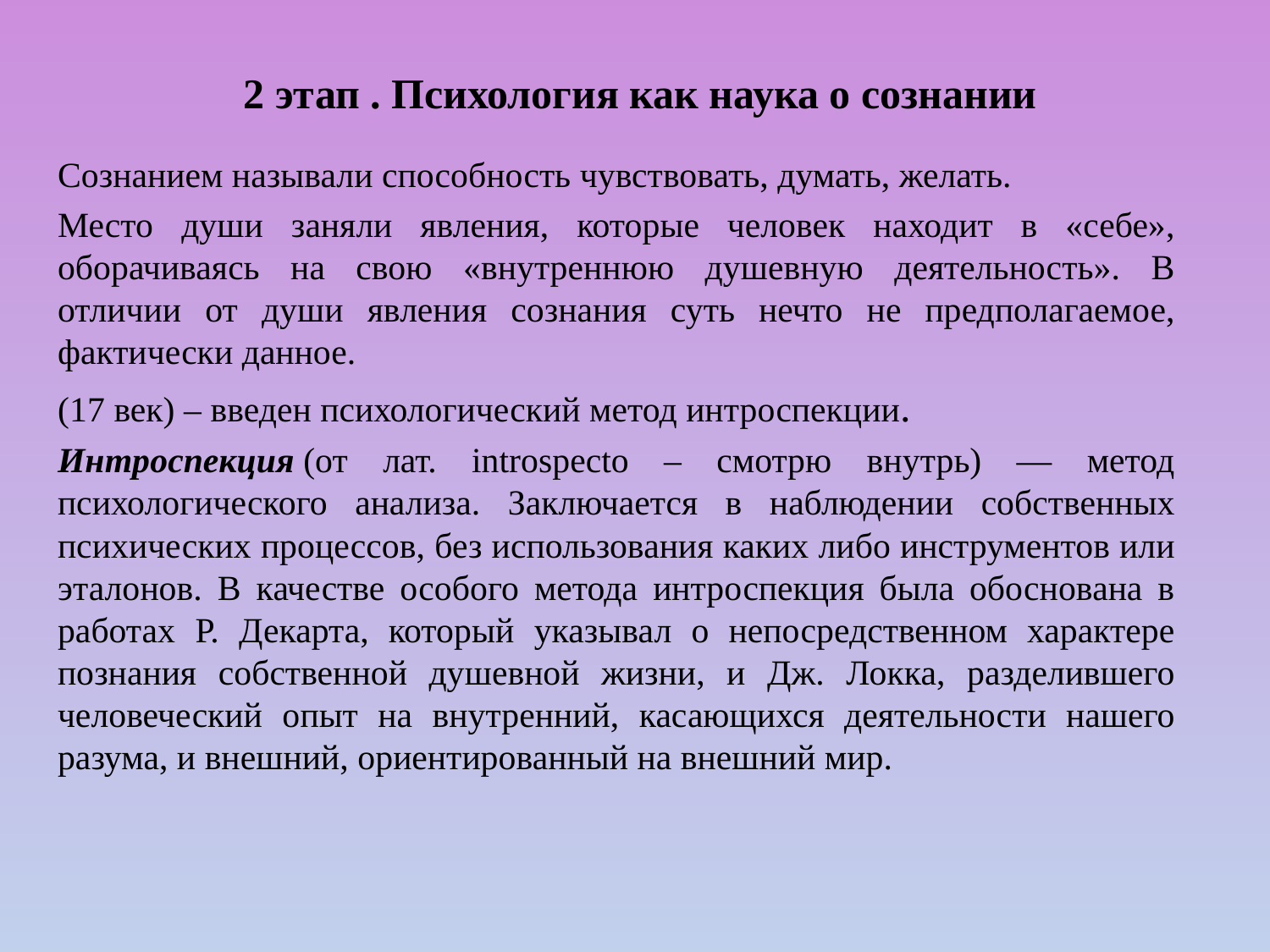

# 2 этап . Психология как наука о сознании
Сознанием называли способность чувствовать, думать, желать.
Место души заняли явления, которые человек находит в «себе», оборачиваясь на свою «внутреннюю душевную деятельность». В отличии от души явления сознания суть нечто не предполагаемое, фактически данное.
(17 век) – введен психологический метод интроспекции.
Интроспекция (от лат. introspecto – смотрю внутрь) — метод психологического анализа. Заключается в наблюдении собственных психических процессов, без использования каких либо инструментов или эталонов. В качестве особого метода интроспекция была обоснована в работах Р. Декарта, который указывал о непосредственном характере познания собственной душевной жизни, и Дж. Локка, разделившего человеческий опыт на внутренний, касающихся деятельности нашего разума, и внешний, ориентированный на внешний мир.